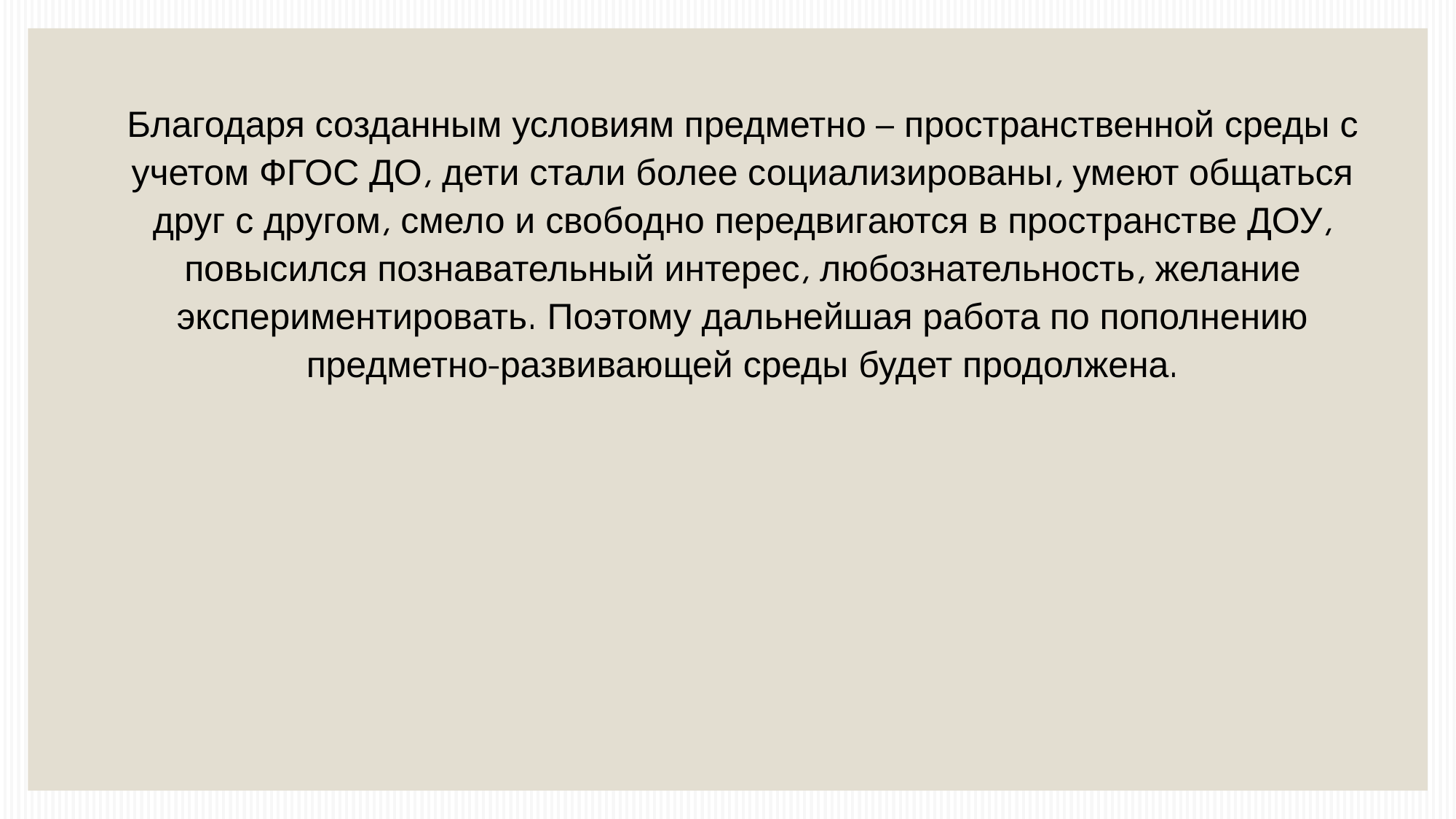

Благодаря созданным условиям предметно – пространственной среды с учетом ФГОС ДО, дети стали более социализированы, умеют общаться друг с другом, смело и свободно передвигаются в пространстве ДОУ, повысился познавательный интерес, любознательность, желание экспериментировать. Поэтому дальнейшая работа по пополнению предметно-развивающей среды будет продолжена.